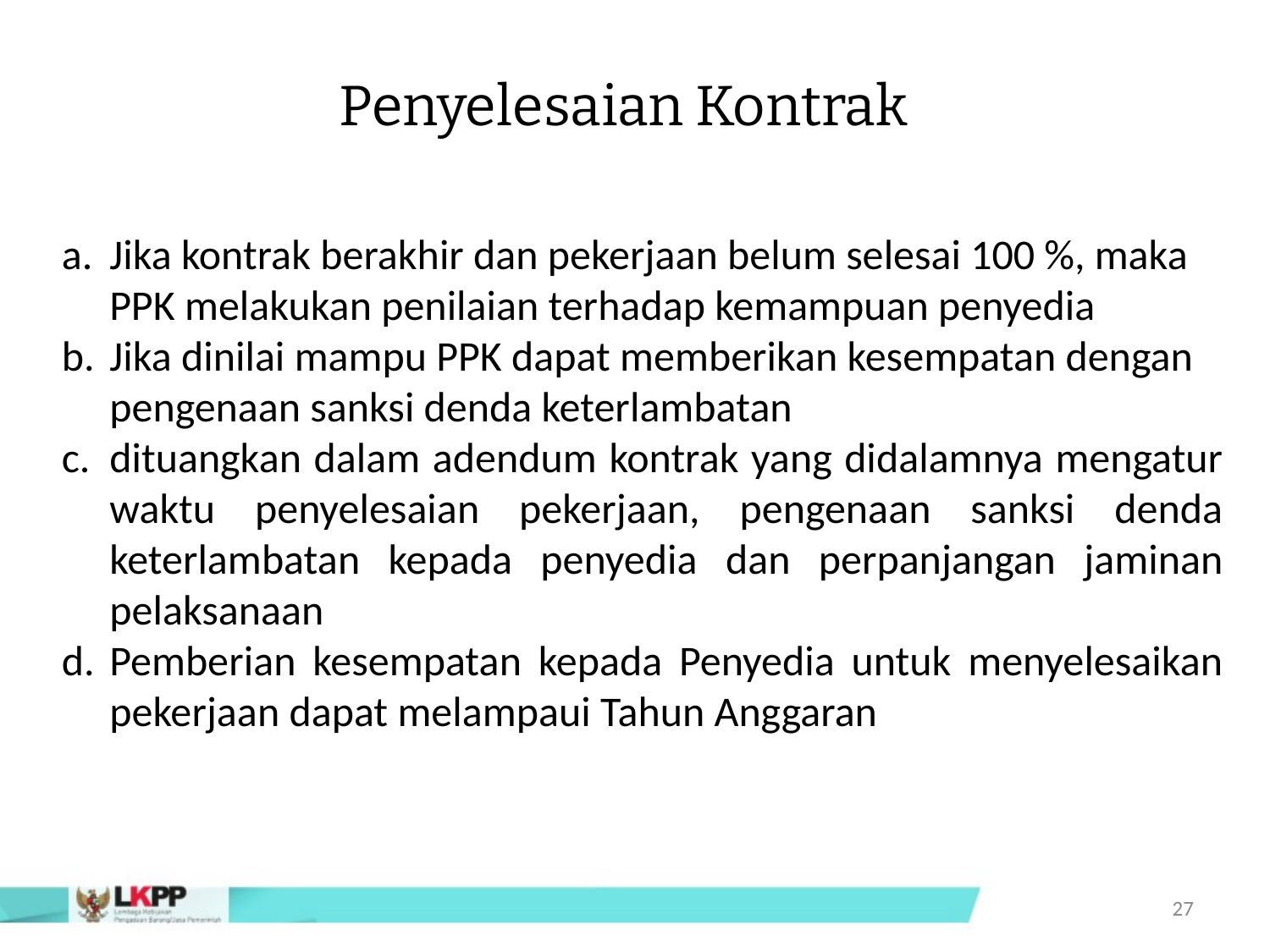

Penyelesaian Kontrak
Jika kontrak berakhir dan pekerjaan belum selesai 100 %, maka PPK melakukan penilaian terhadap kemampuan penyedia
Jika dinilai mampu PPK dapat memberikan kesempatan dengan pengenaan sanksi denda keterlambatan
dituangkan dalam adendum kontrak yang didalamnya mengatur waktu penyelesaian pekerjaan, pengenaan sanksi denda keterlambatan kepada penyedia dan perpanjangan jaminan pelaksanaan
Pemberian kesempatan kepada Penyedia untuk menyelesaikan pekerjaan dapat melampaui Tahun Anggaran
27